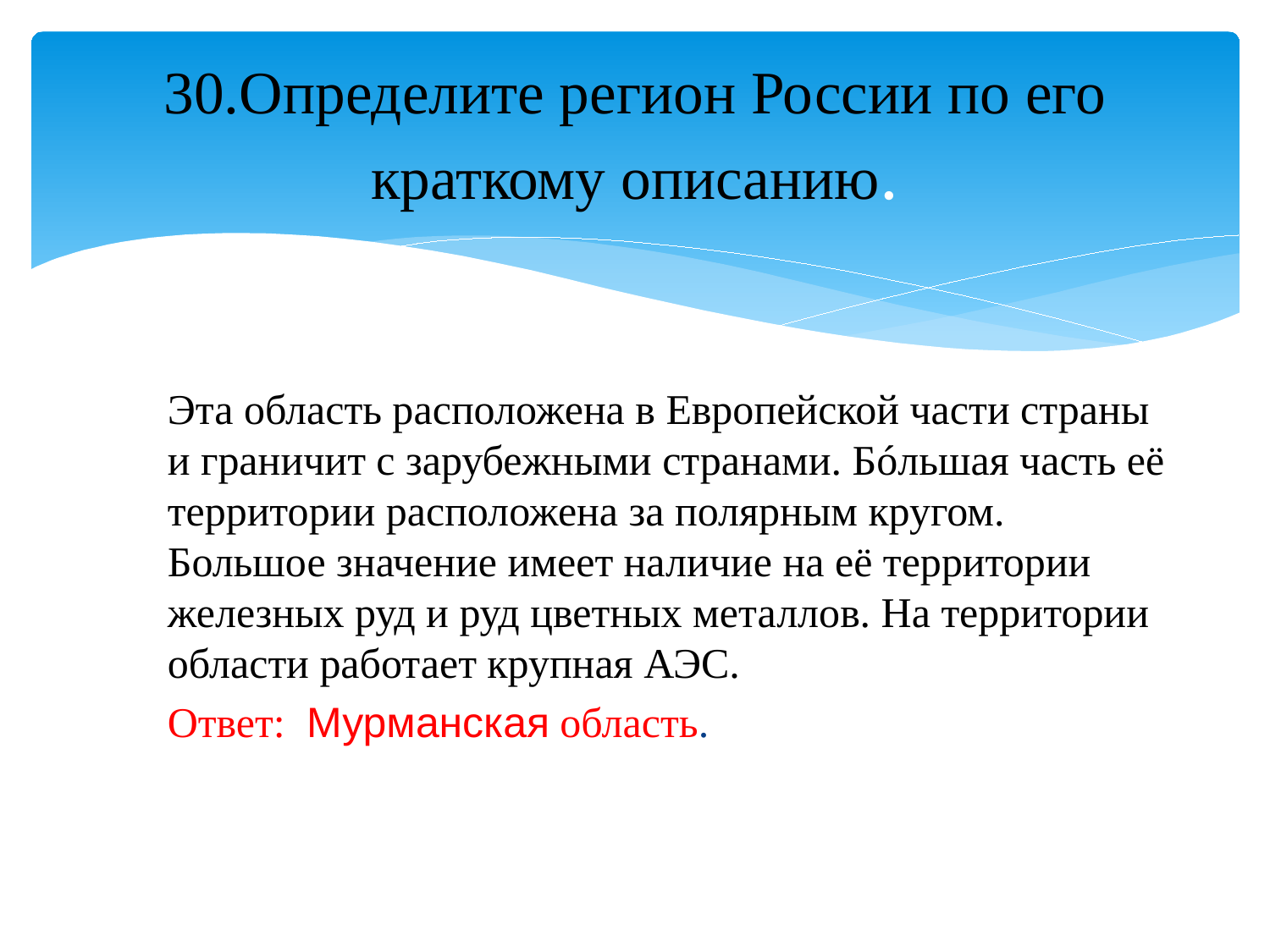

# 30.Определите регион России по его краткому описанию.
Эта область расположена в Европейской части страны и граничит с зарубежными странами. Бóльшая часть её территории расположена за полярным кругом. Большое значение имеет наличие на её территории железных руд и руд цветных металлов. На территории области работает крупная АЭС.
Ответ:  Мурманская область.